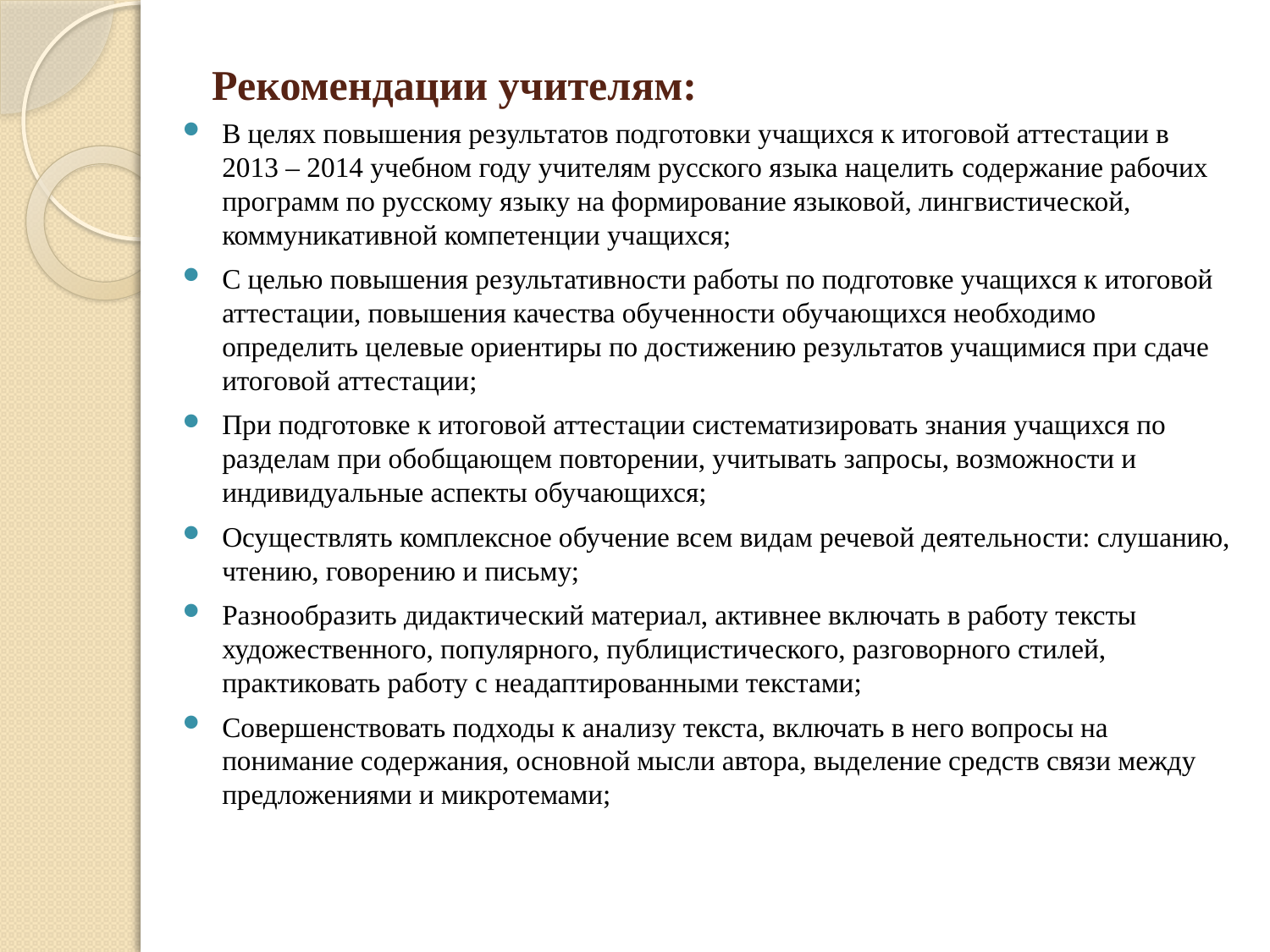

# Рекомендации учителям:
В целях повышения результатов подготовки учащихся к итоговой аттестации в 2013 – 2014 учебном году учителям русского языка нацелить содержание рабочих программ по русскому языку на формирование языковой, лингвистической, коммуникативной компетенции учащихся;
С целью повышения результативности работы по подготовке учащихся к итоговой аттестации, повышения качества обученности обучающихся необходимо определить целевые ориентиры по достижению результатов учащимися при сдаче итоговой аттестации;
При подготовке к итоговой аттестации систематизировать знания учащихся по разделам при обобщающем повторении, учитывать запросы, возможности и индивидуальные аспекты обучающихся;
Осуществлять комплексное обучение всем видам речевой деятельности: слушанию, чтению, говорению и письму;
Разнообразить дидактический материал, активнее включать в работу тексты художественного, популярного, публицистического, разговорного стилей, практиковать работу с неадаптированными текстами;
Совершенствовать подходы к анализу текста, включать в него вопросы на понимание содержания, основной мысли автора, выделение средств связи между предложениями и микротемами;